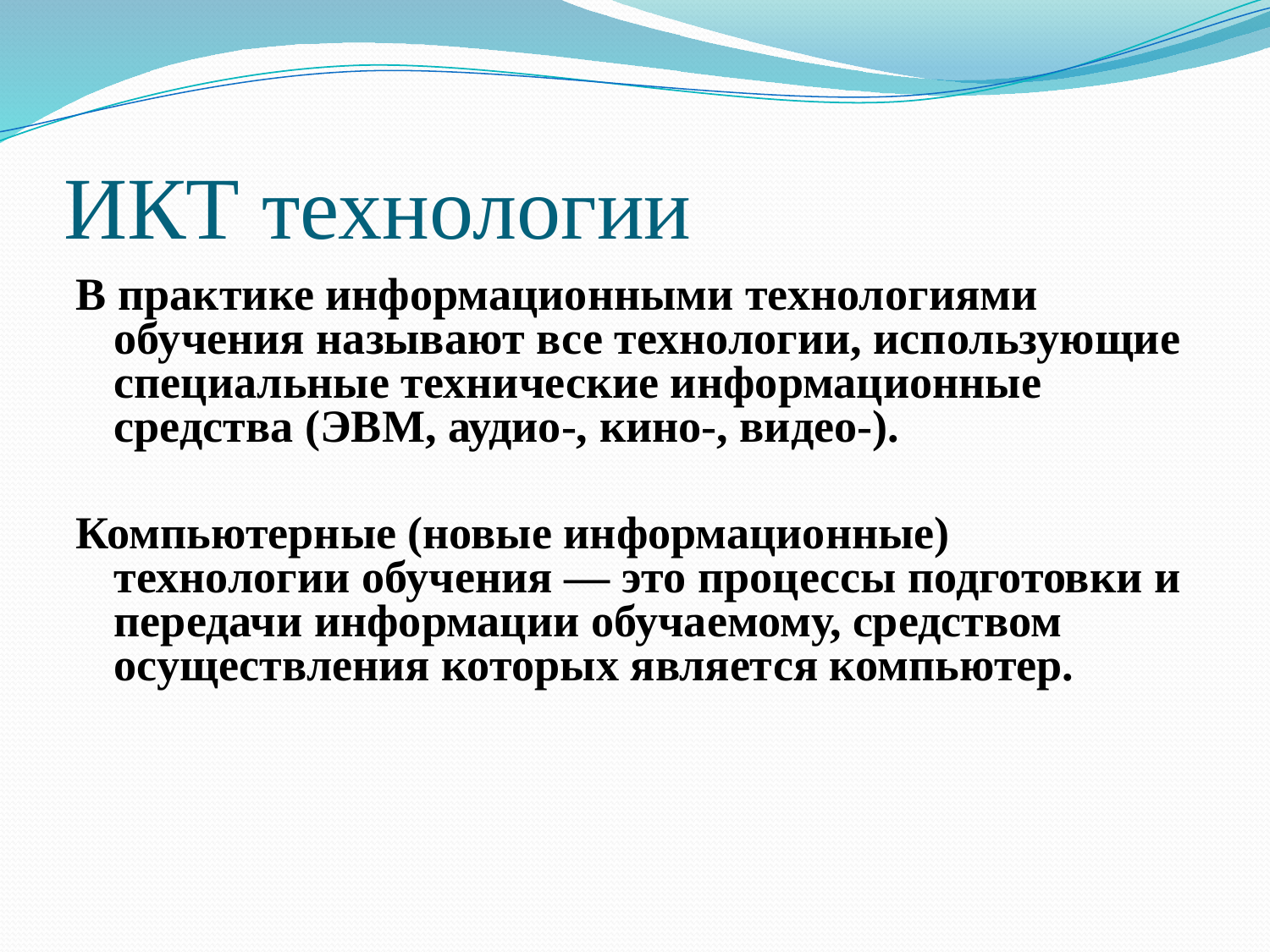

# ИКТ технологии
В практике информационными технологиями обучения называют все технологии, использующие специальные технические информационные средства (ЭВМ, аудио-, кино-, видео-).

Компьютерные (новые информационные) технологии обучения — это процессы подготовки и передачи информации обучаемому, средством осуществления которых является компьютер.